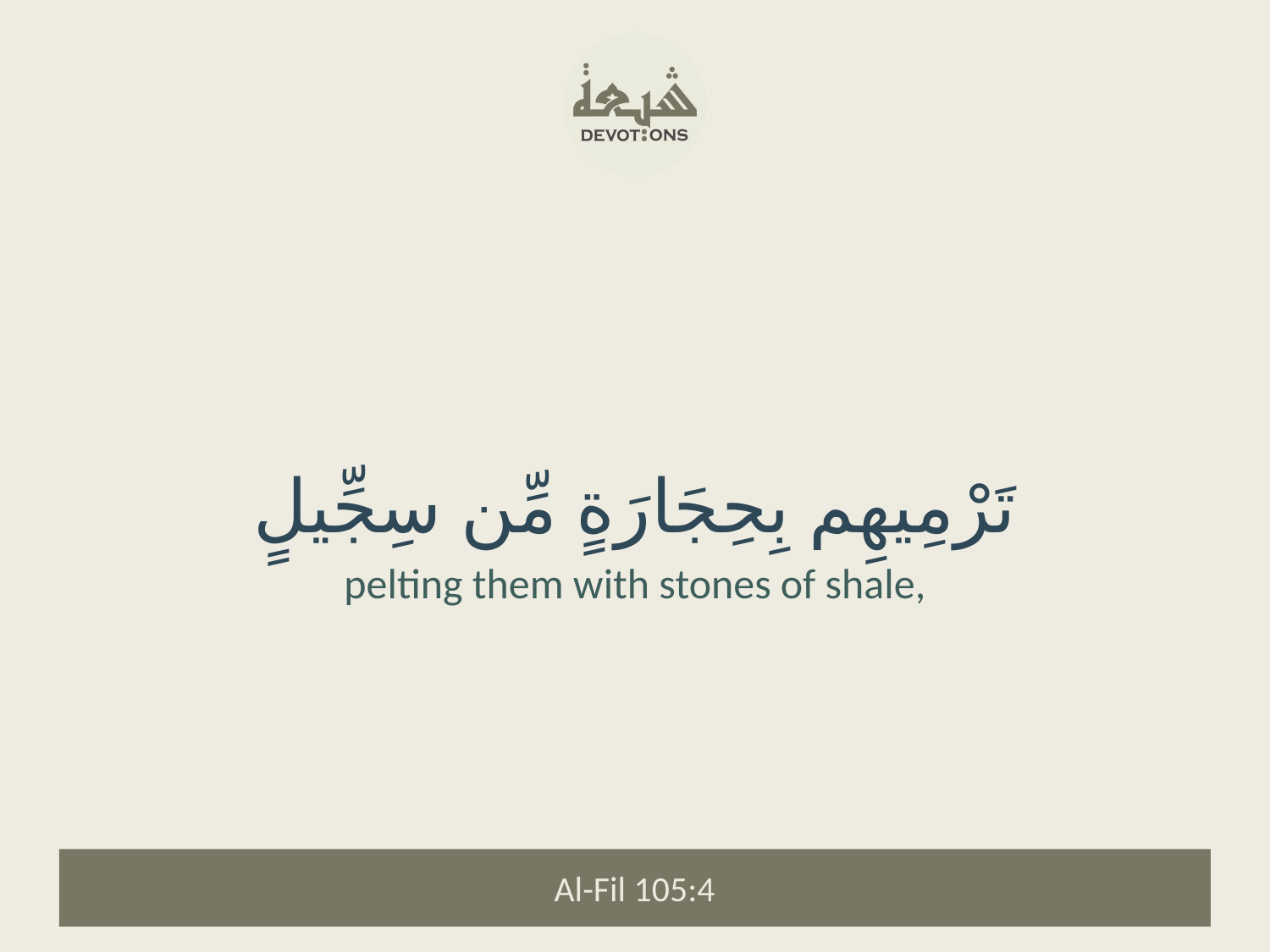

تَرْمِيهِم بِحِجَارَةٍ مِّن سِجِّيلٍ
pelting them with stones of shale,
Al-Fil 105:4